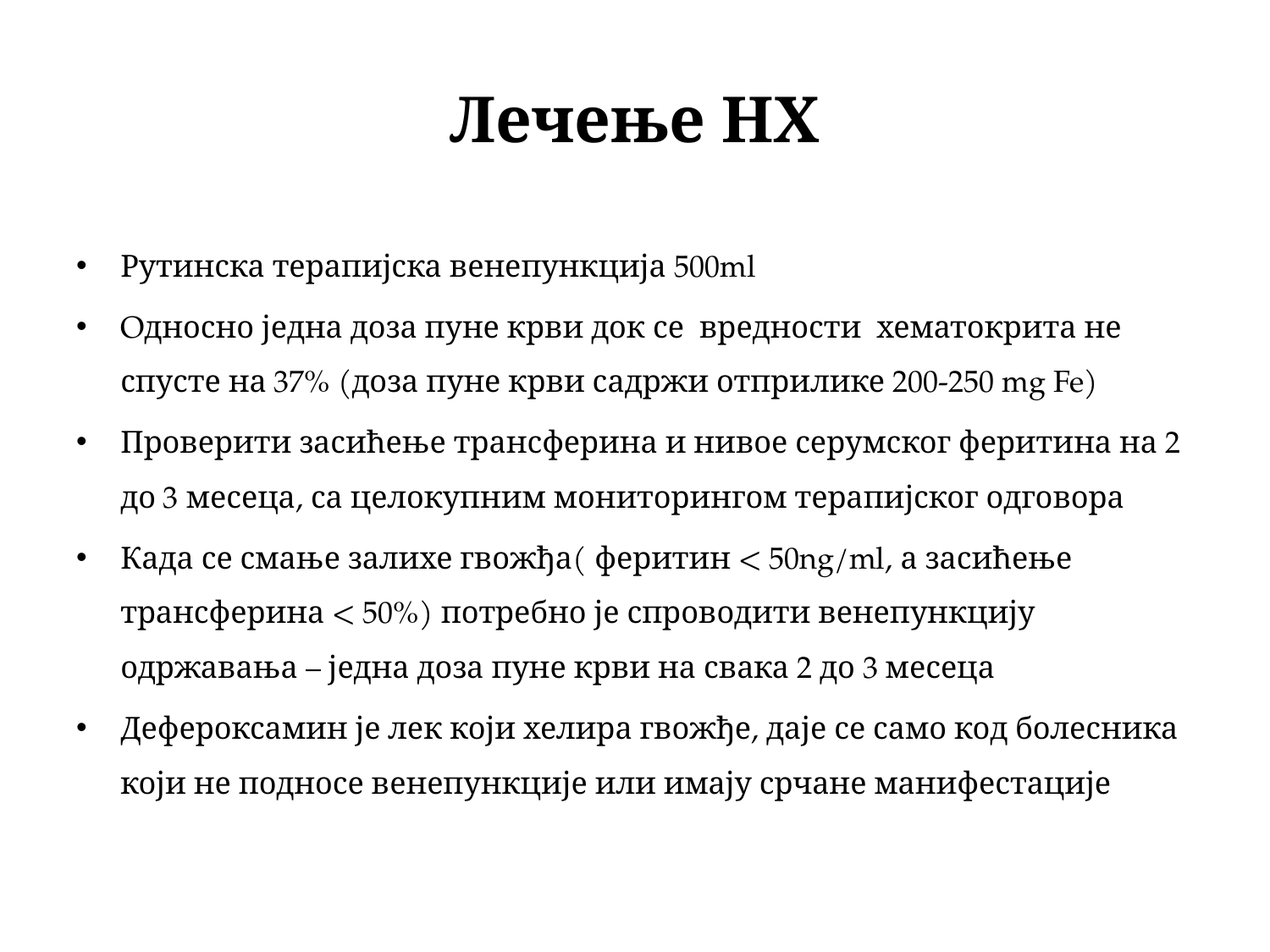

# Лечење НХ
Рутинска терапијска венепункција 500ml
Oдносно једна доза пуне крви док се  вредности  хематокрита не спусте на 37% (доза пуне крви садржи отприлике 200-250 mg Fe)
Проверити засићење трансферина и нивое серумског феритина на 2 до 3 месеца, са целокупним мониторингом терапијског одговора
Када се смање залихе гвожђа( феритин < 50ng/ml, а засићење трансферина < 50%) потребно је спроводити венепункцију одржавања – једна доза пуне крви на свака 2 до 3 месеца
Дефероксамин је лек који хелира гвожђе, даје се само код болесника који не подносе венепункције или имају срчане манифестације